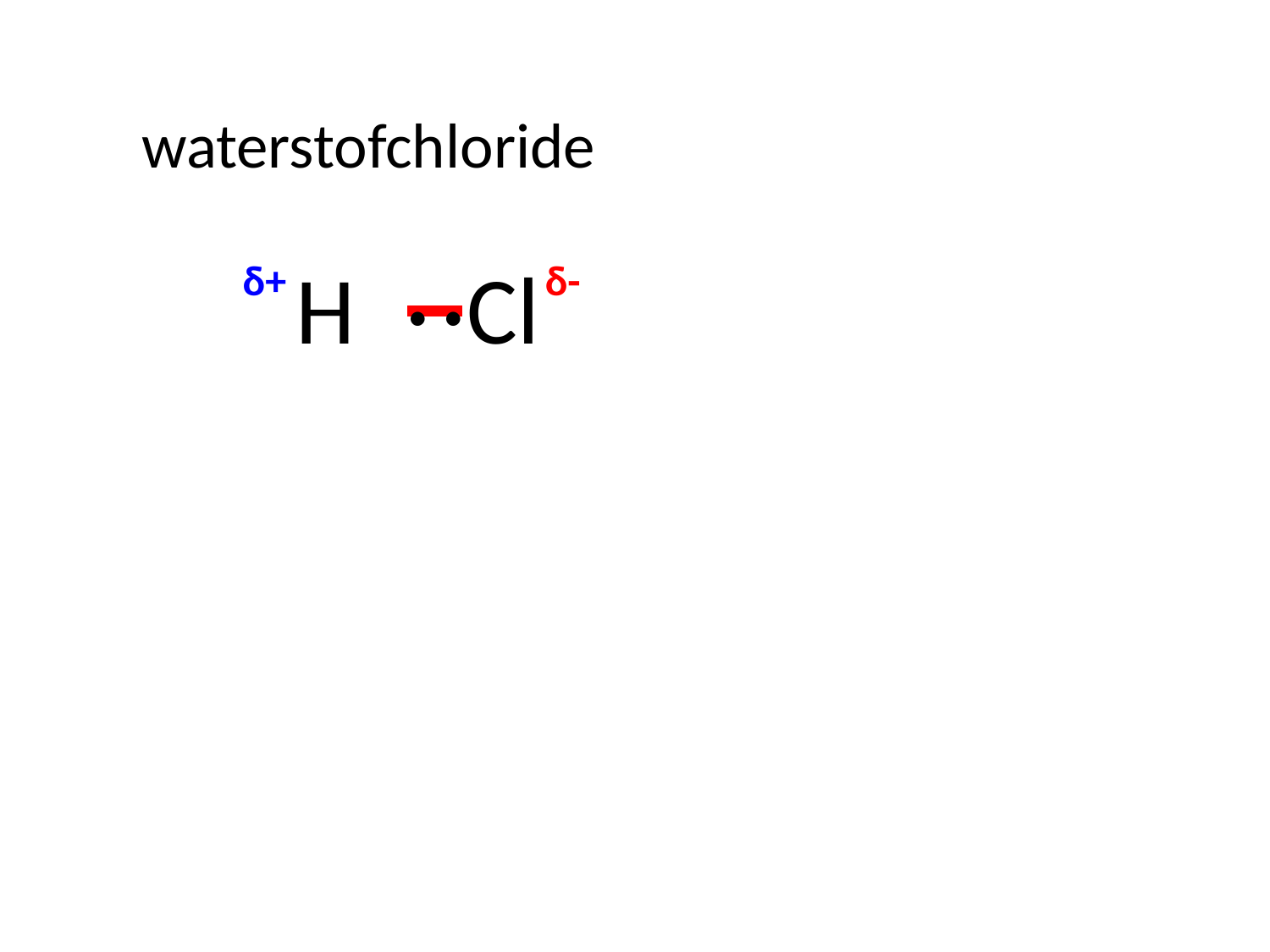

waterstofchloride
. .
H –  Cl
δ+
δ-